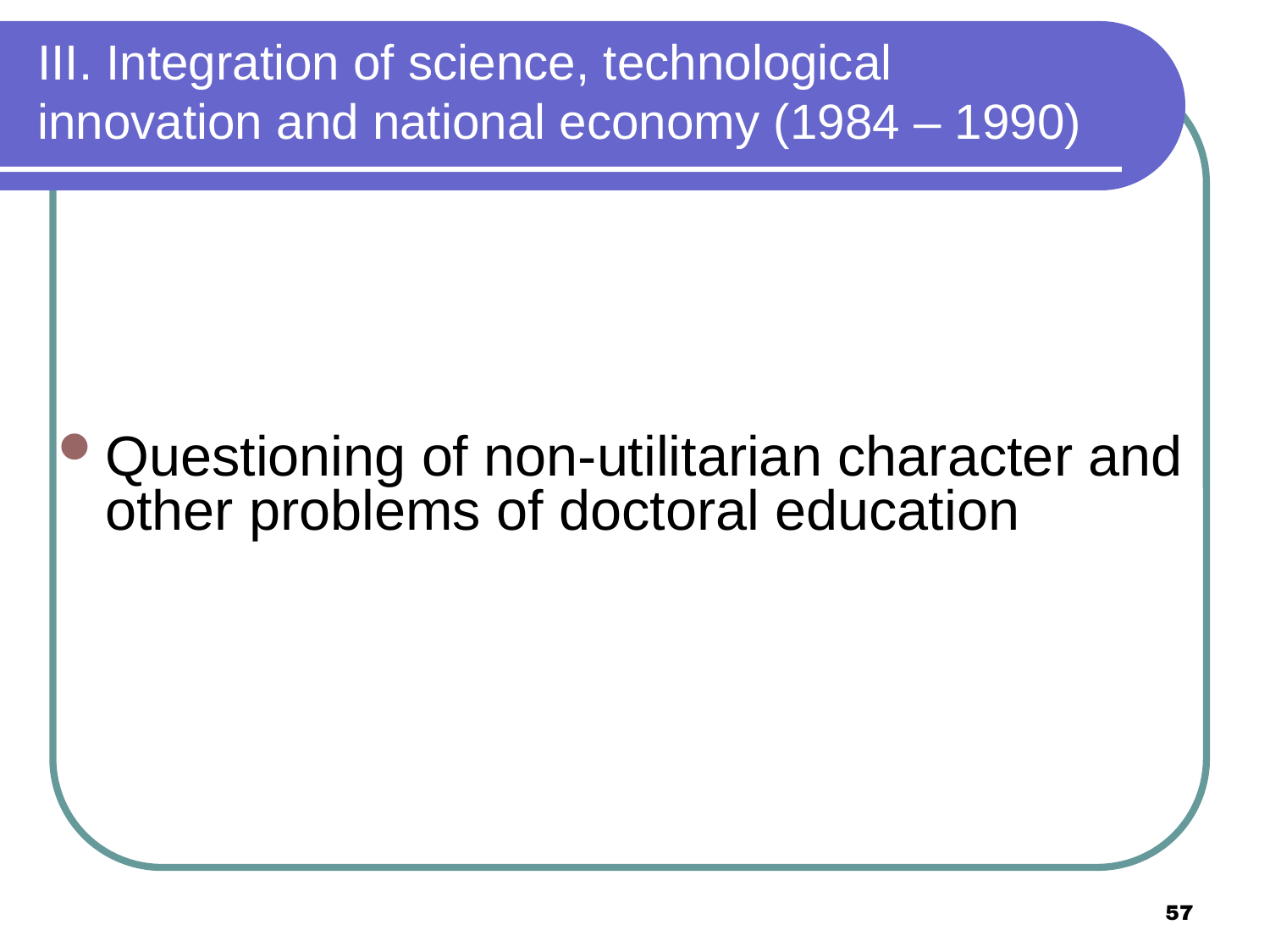

# III. Integration of science, technological innovation and national economy (1984 – 1990)
Questioning of non-utilitarian character and other problems of doctoral education
57